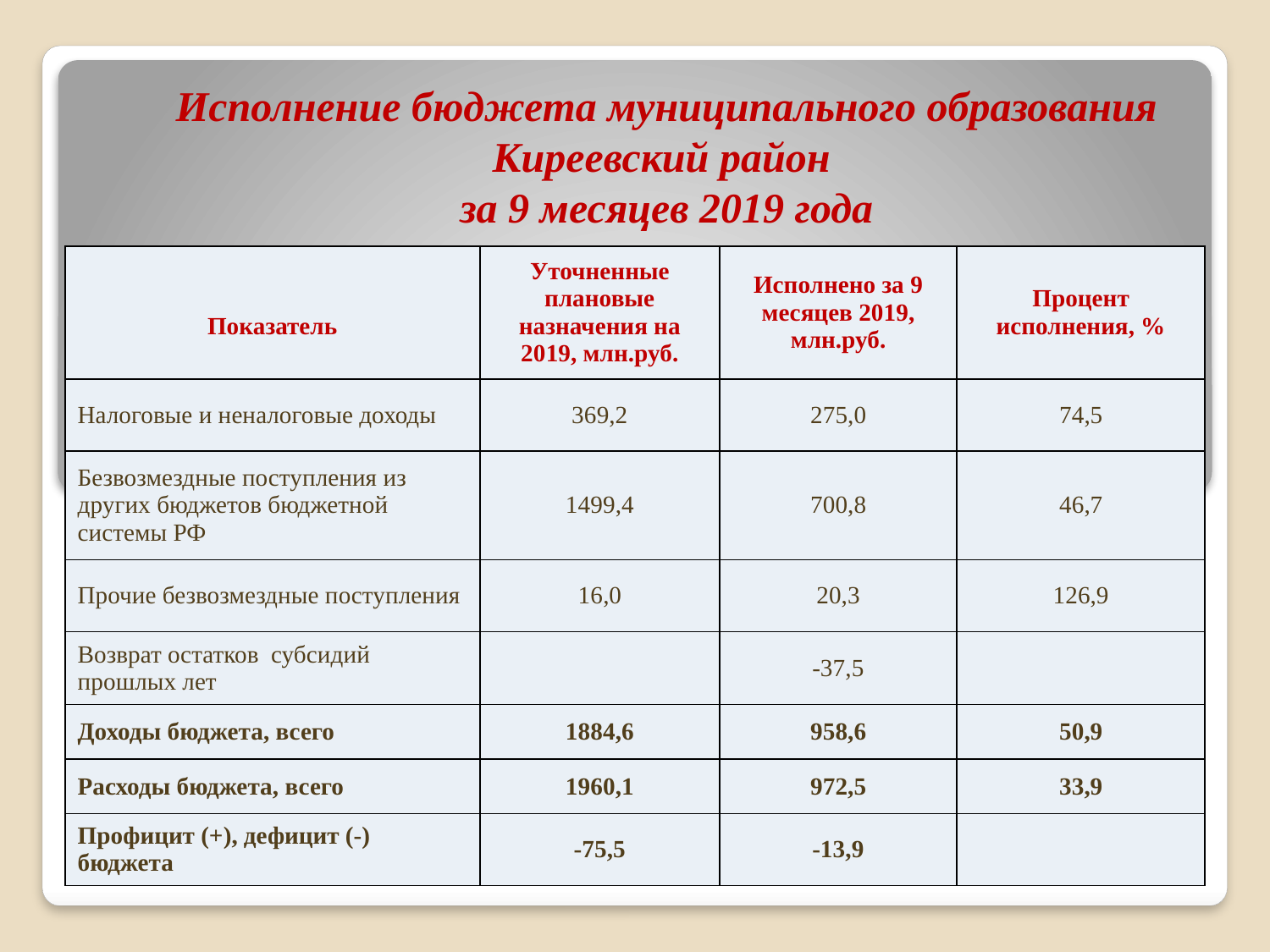

# Исполнение бюджета муниципального образования Киреевский район за 9 месяцев 2019 года
| Показатель | Уточненные плановые назначения на 2019, млн.руб. | Исполнено за 9 месяцев 2019, млн.руб. | Процент исполнения, % |
| --- | --- | --- | --- |
| Налоговые и неналоговые доходы | 369,2 | 275,0 | 74,5 |
| Безвозмездные поступления из других бюджетов бюджетной системы РФ | 1499,4 | 700,8 | 46,7 |
| Прочие безвозмездные поступления | 16,0 | 20,3 | 126,9 |
| Возврат остатков субсидий прошлых лет |  | -37,5 |  |
| Доходы бюджета, всего | 1884,6 | 958,6 | 50,9 |
| Расходы бюджета, всего | 1960,1 | 972,5 | 33,9 |
| Профицит (+), дефицит (-) бюджета | -75,5 | -13,9 |  |